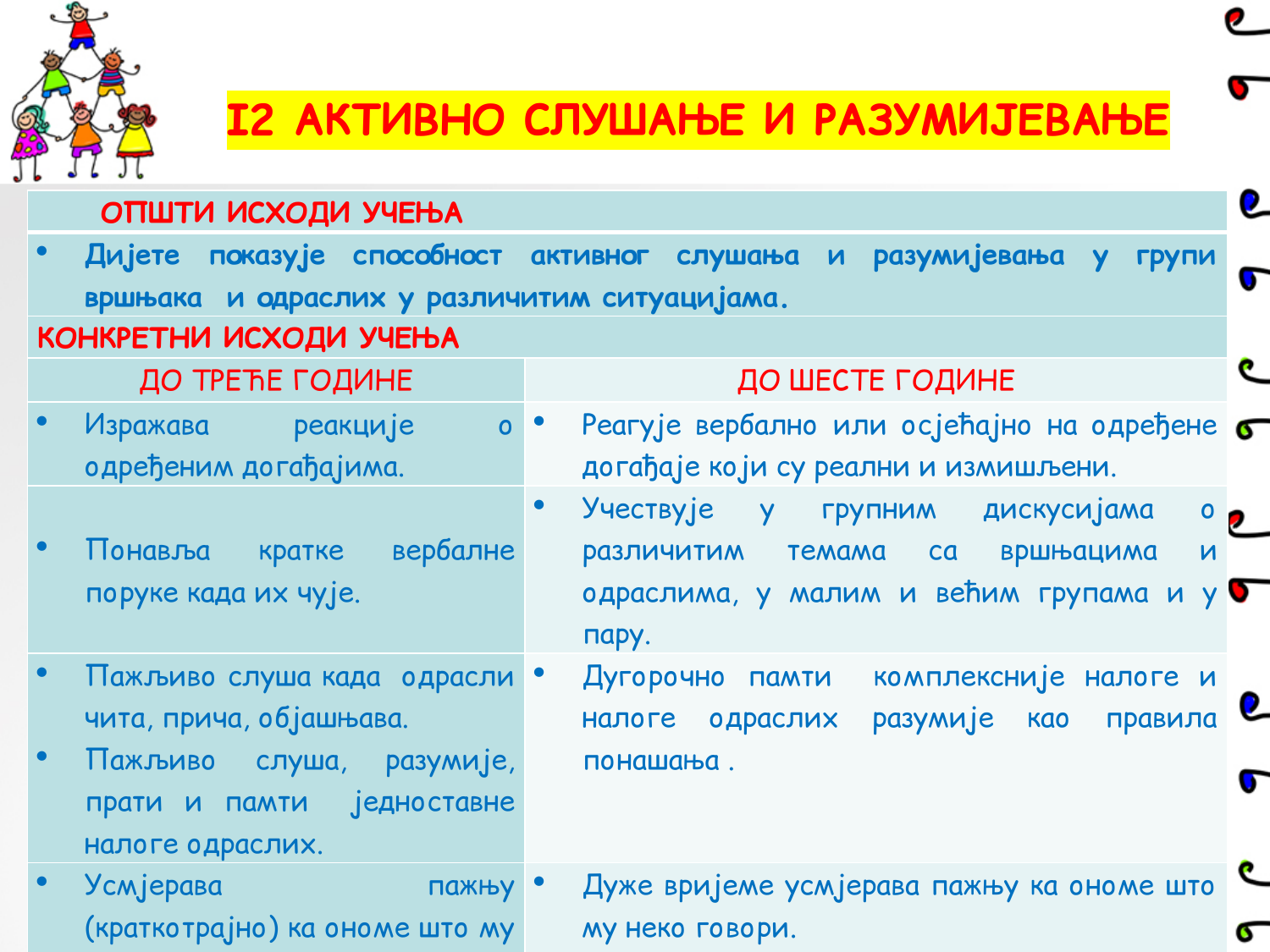

# I2 АКТИВНО СЛУШАЊЕ И РАЗУМИЈЕВАЊЕ
| ОПШТИ ИСХОДИ УЧЕЊА |  |
| --- | --- |
| Дијете показује способност активног слушања и разумијевања у групи вршњака и одраслих у различитим ситуацијама. |  |
| КОНКРЕТНИ ИСХОДИ УЧЕЊА |  |
| ДО ТРЕЋЕ ГОДИНЕ | ДО ШЕСТЕ ГОДИНЕ |
| Изражава реакције о одређеним догађајима. | Реагује вербално или осјећајно на одређене догађаје који су реални и измишљени. |
| Понавља кратке вербалне поруке када их чује. | Учествује у групним дискусијама о различитим темама са вршњацима и одраслима, у малим и већим групама и у пару. |
| Пажљиво слуша када одрасли чита, прича, објашњава. Пажљиво слуша, разумије, прати и памти једноставне налоге одраслих. | Дугорочно памти комплексније налоге и налоге одраслих разумије као правила понашања . |
| Усмјерава пажњу (краткотрајно) ка ономе што му неко говори. | Дуже вријеме усмјерава пажњу ка ономе што му неко говори. Прати и наставља разговор уз уважавање саговорника. |